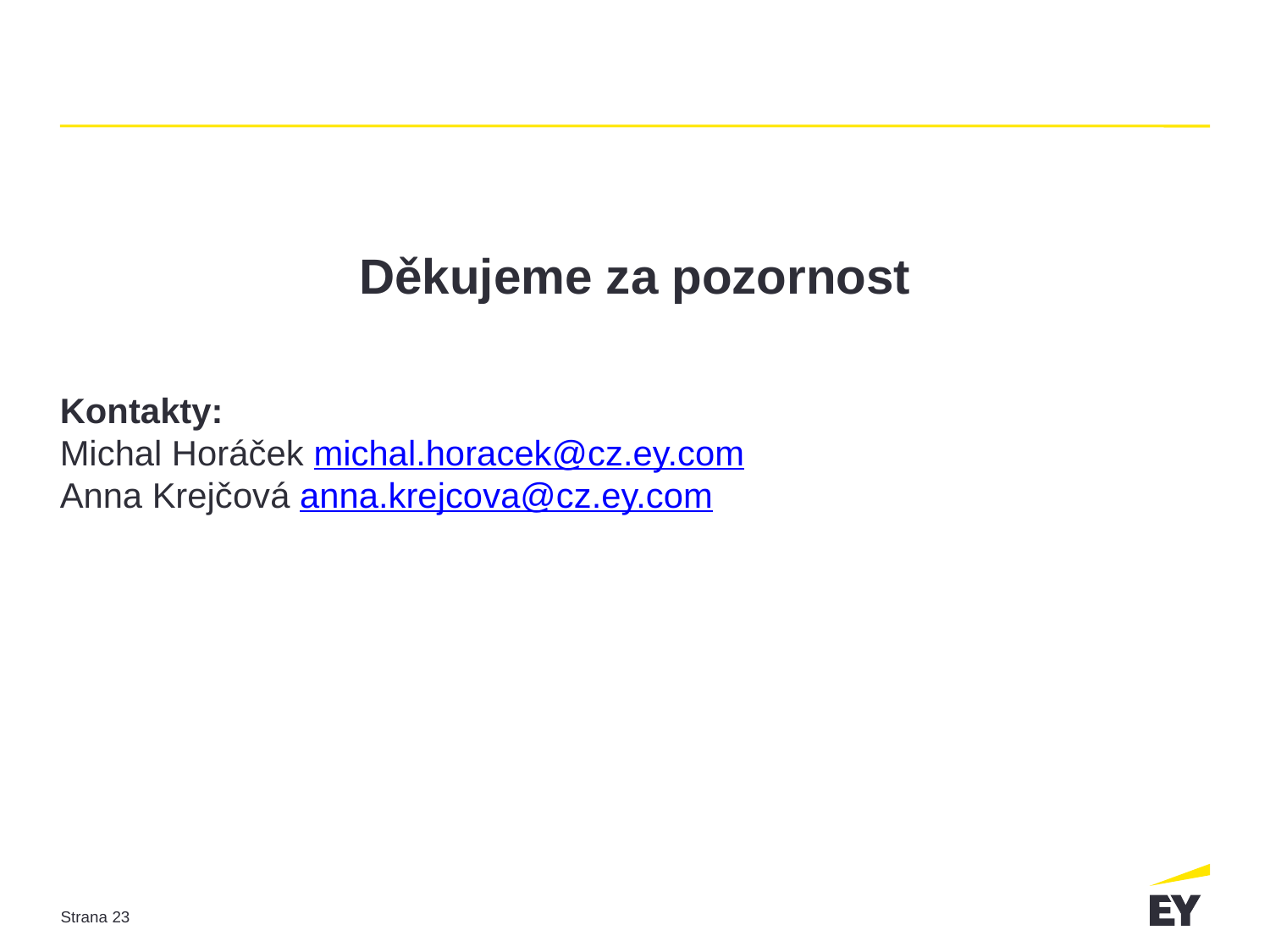

#
Děkujeme za pozornost

Kontakty:
Michal Horáček michal.horacek@cz.ey.com
Anna Krejčová anna.krejcova@cz.ey.com